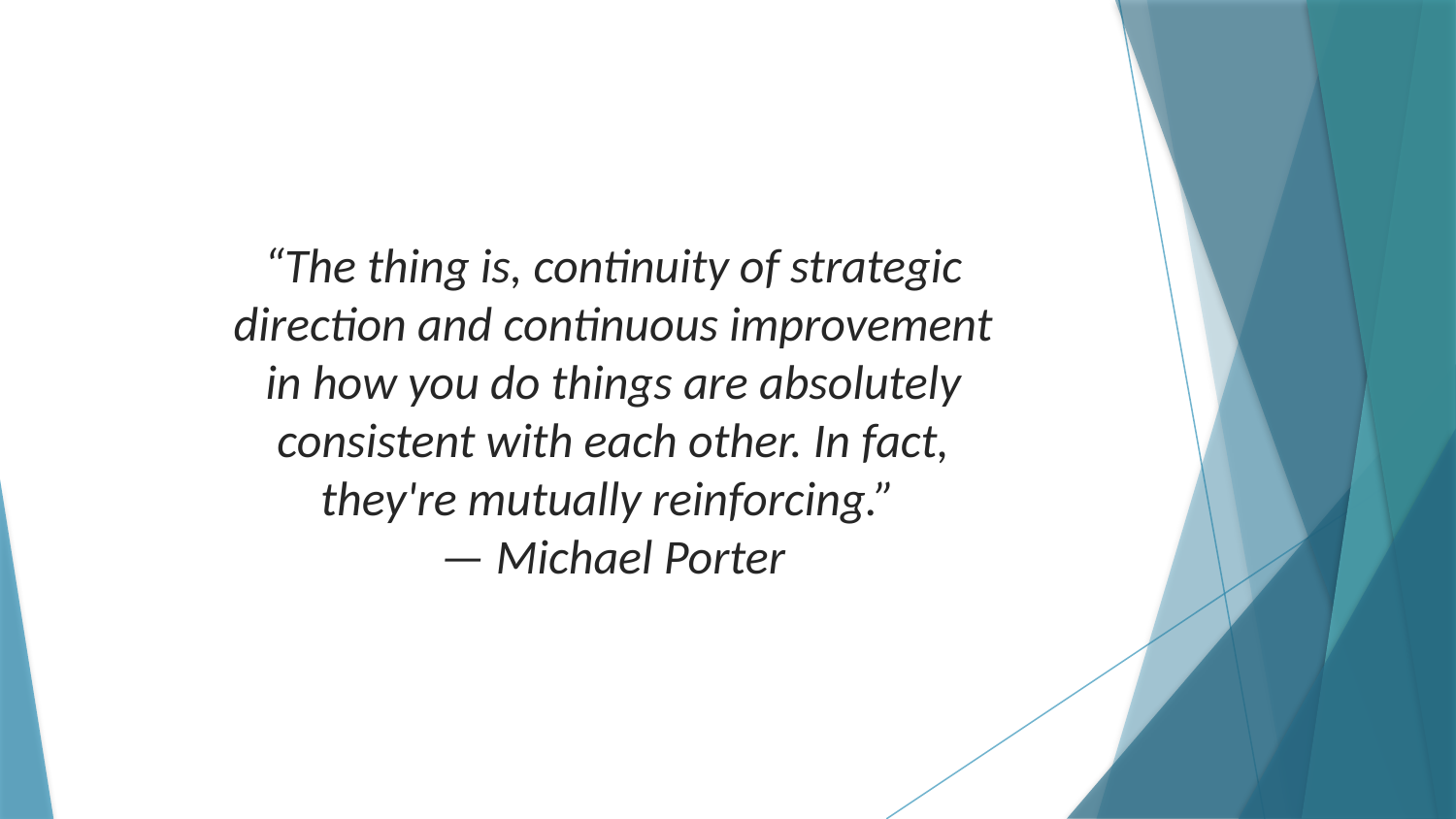

“The thing is, continuity of strategic direction and continuous improvement in how you do things are absolutely consistent with each other. In fact, they're mutually reinforcing.”
— Michael Porter